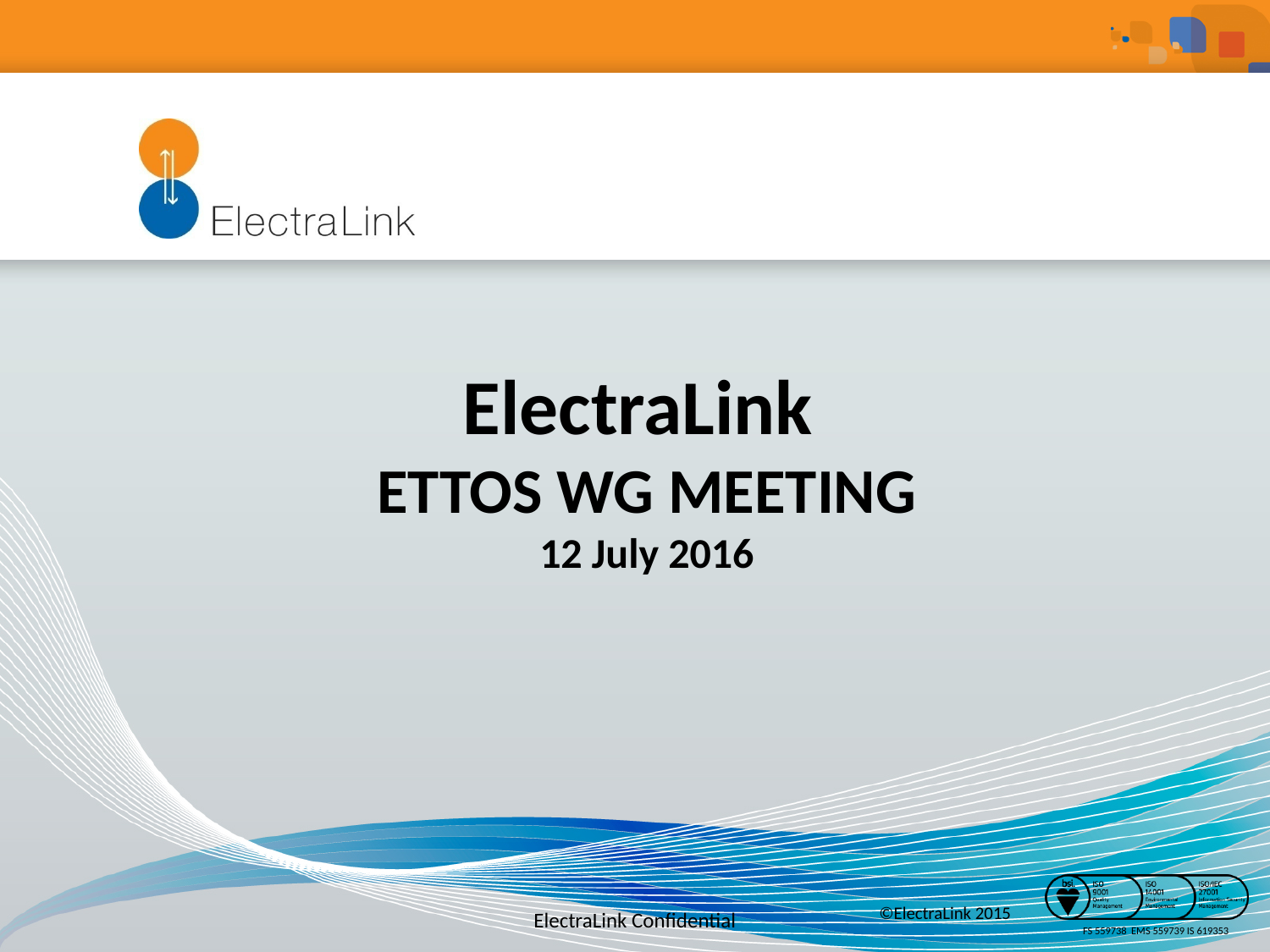

# ElectraLink ETTOS WG MEETING 12 July 2016